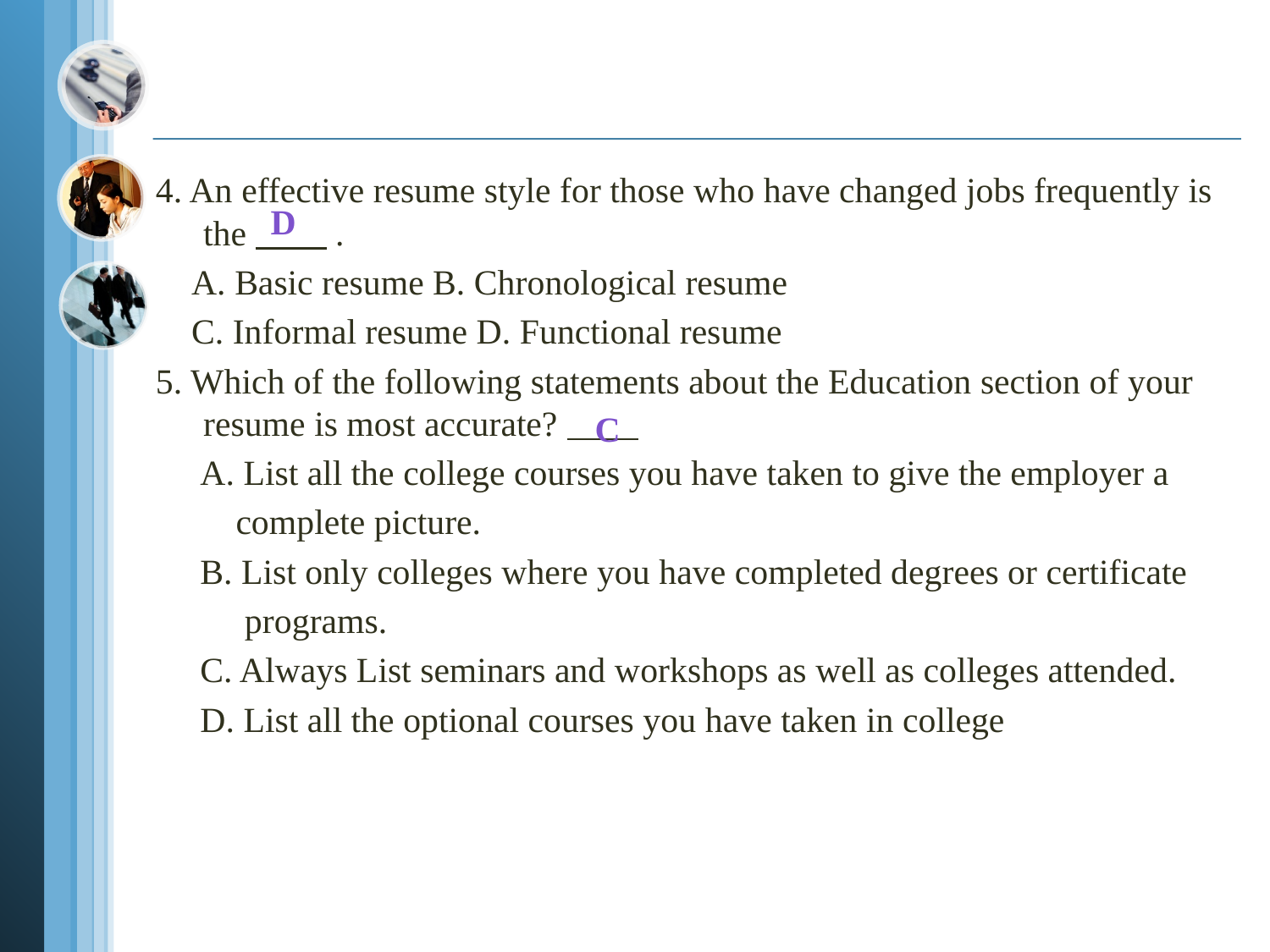

#
4. An effective resume style for those who have changed jobs frequently is the          .
    A. Basic resume B. Chronological resume
    C. Informal resume D. Functional resume
5. Which of the following statements about the Education section of your resume is most accurate?
     A. List all the college courses you have taken to give the employer a
         complete picture.
     B. List only colleges where you have completed degrees or certificate
          programs.
     C. Always List seminars and workshops as well as colleges attended.
     D. List all the optional courses you have taken in college

 D
 C